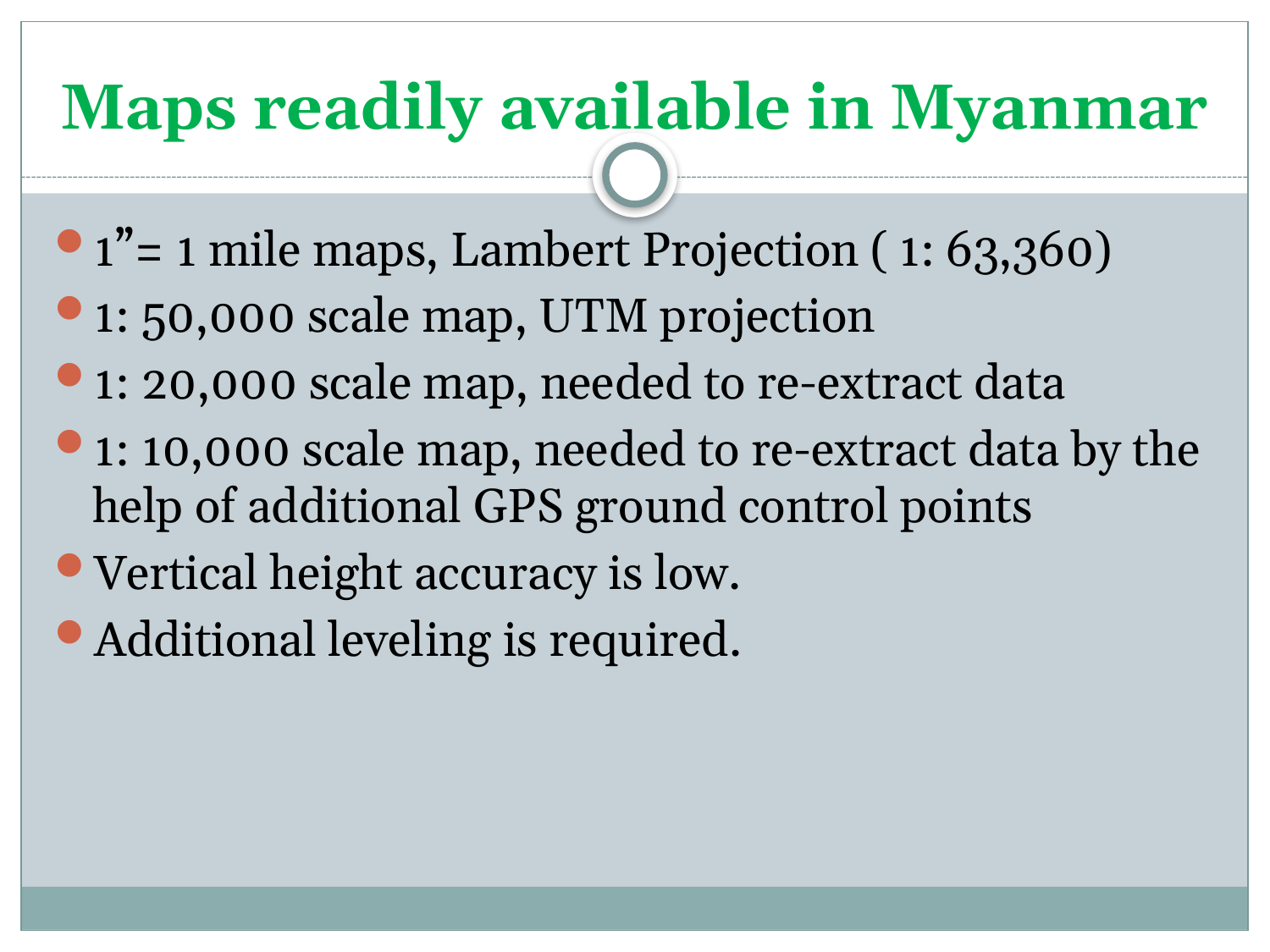

# Maps readily available in Myanmar
1”= 1 mile maps, Lambert Projection ( 1: 63,360)
1: 50,000 scale map, UTM projection
1: 20,000 scale map, needed to re-extract data
1: 10,000 scale map, needed to re-extract data by the help of additional GPS ground control points
Vertical height accuracy is low.
Additional leveling is required.